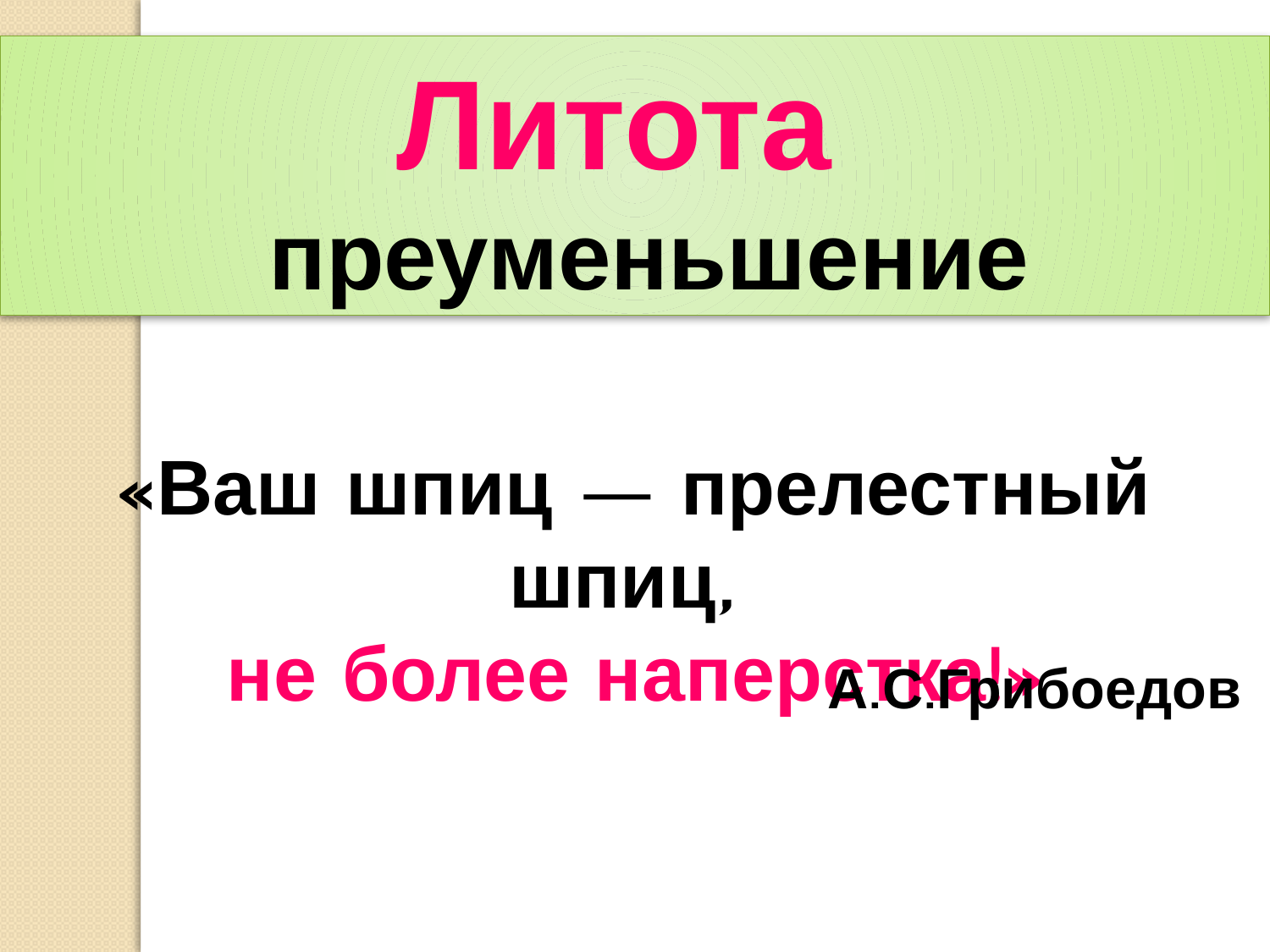

Литота
 преуменьшение
«Ваш шпиц — прелестный шпиц,
не более наперстка!»
А.С.Грибоедов